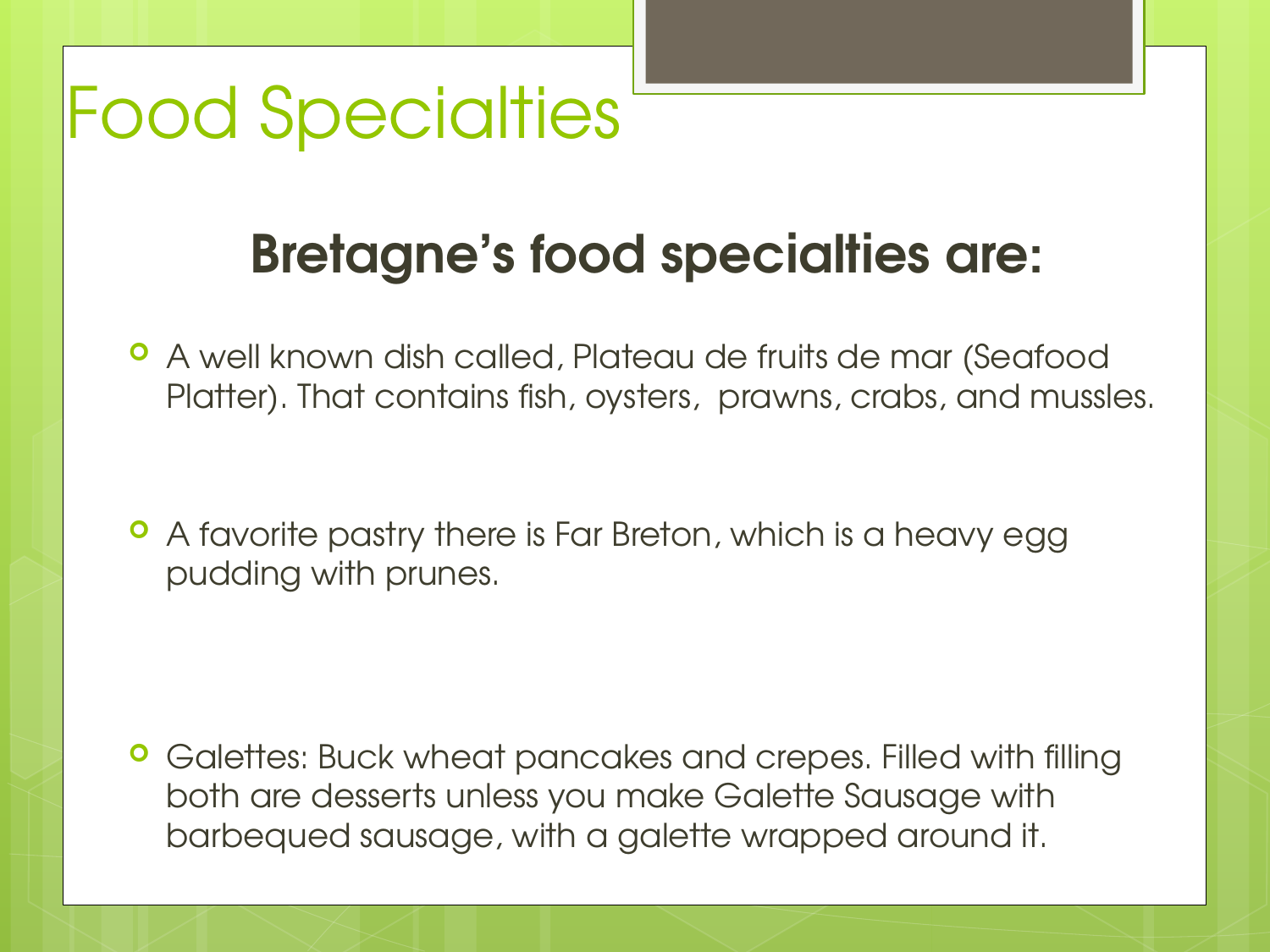

# Food Specialties
Bretagne’s food specialties are:

A well known dish called, Plateau de fruits de mar (Seafood Platter). That contains fish, oysters,  prawns, crabs, and mussles.

A favorite pastry there is Far Breton, which is a heavy egg pudding with prunes.

Galettes: Buck wheat pancakes and crepes. Filled with filling both are desserts unless you make Galette Sausage with barbequed sausage, with a galette wrapped around it.